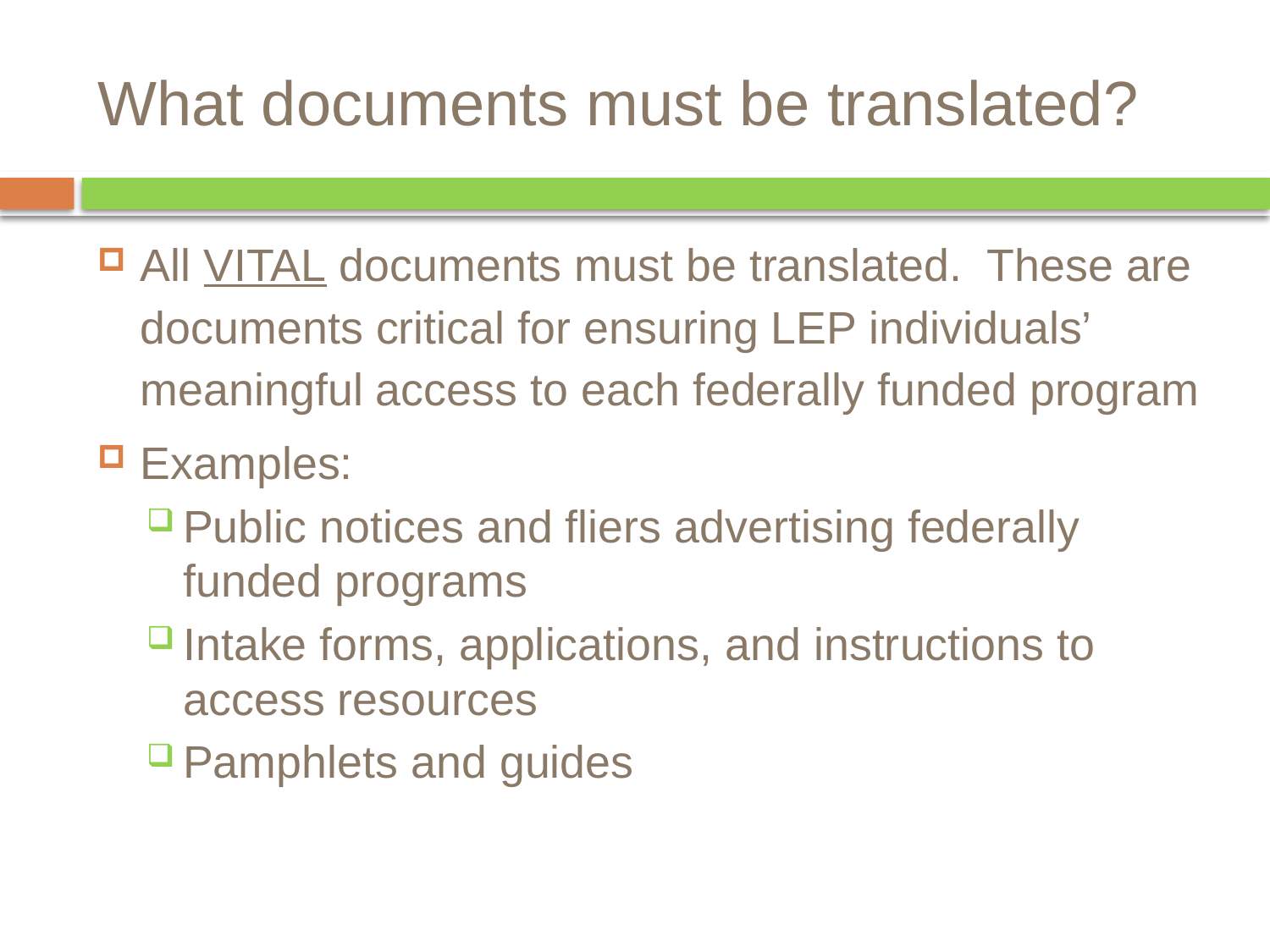

# What documents must be translated?
All VITAL documents must be translated.  These are documents critical for ensuring LEP individuals’ meaningful access to each federally funded program
Examples:
Public notices and fliers advertising federally funded programs
Intake forms, applications, and instructions to access resources
Pamphlets and guides